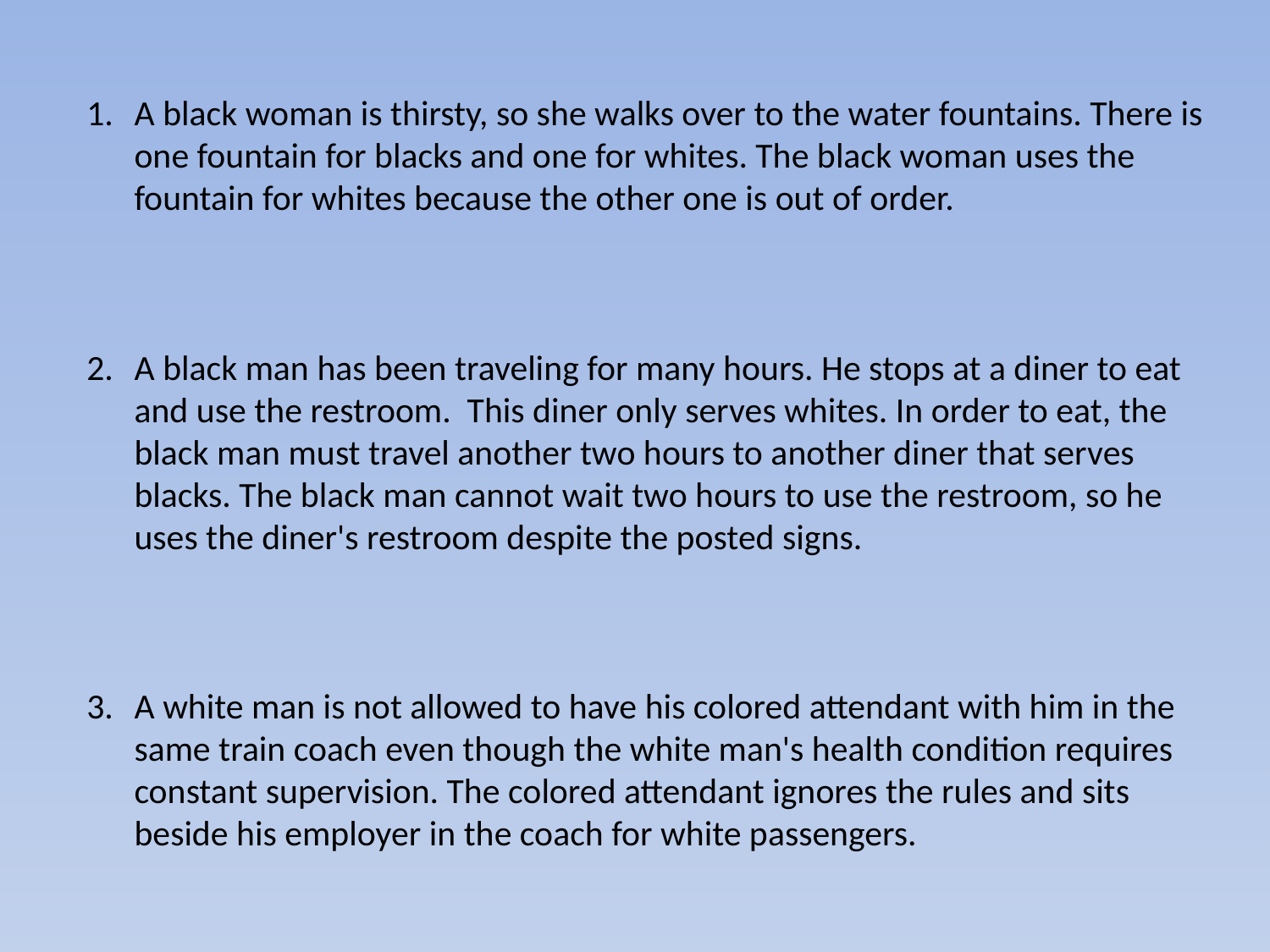

A black woman is thirsty, so she walks over to the water fountains. There is one fountain for blacks and one for whites. The black woman uses the fountain for whites because the other one is out of order.

A black man has been traveling for many hours. He stops at a diner to eat and use the restroom.  This diner only serves whites. In order to eat, the black man must travel another two hours to another diner that serves blacks. The black man cannot wait two hours to use the restroom, so he uses the diner's restroom despite the posted signs.

A white man is not allowed to have his colored attendant with him in the same train coach even though the white man's health condition requires constant supervision. The colored attendant ignores the rules and sits beside his employer in the coach for white passengers.